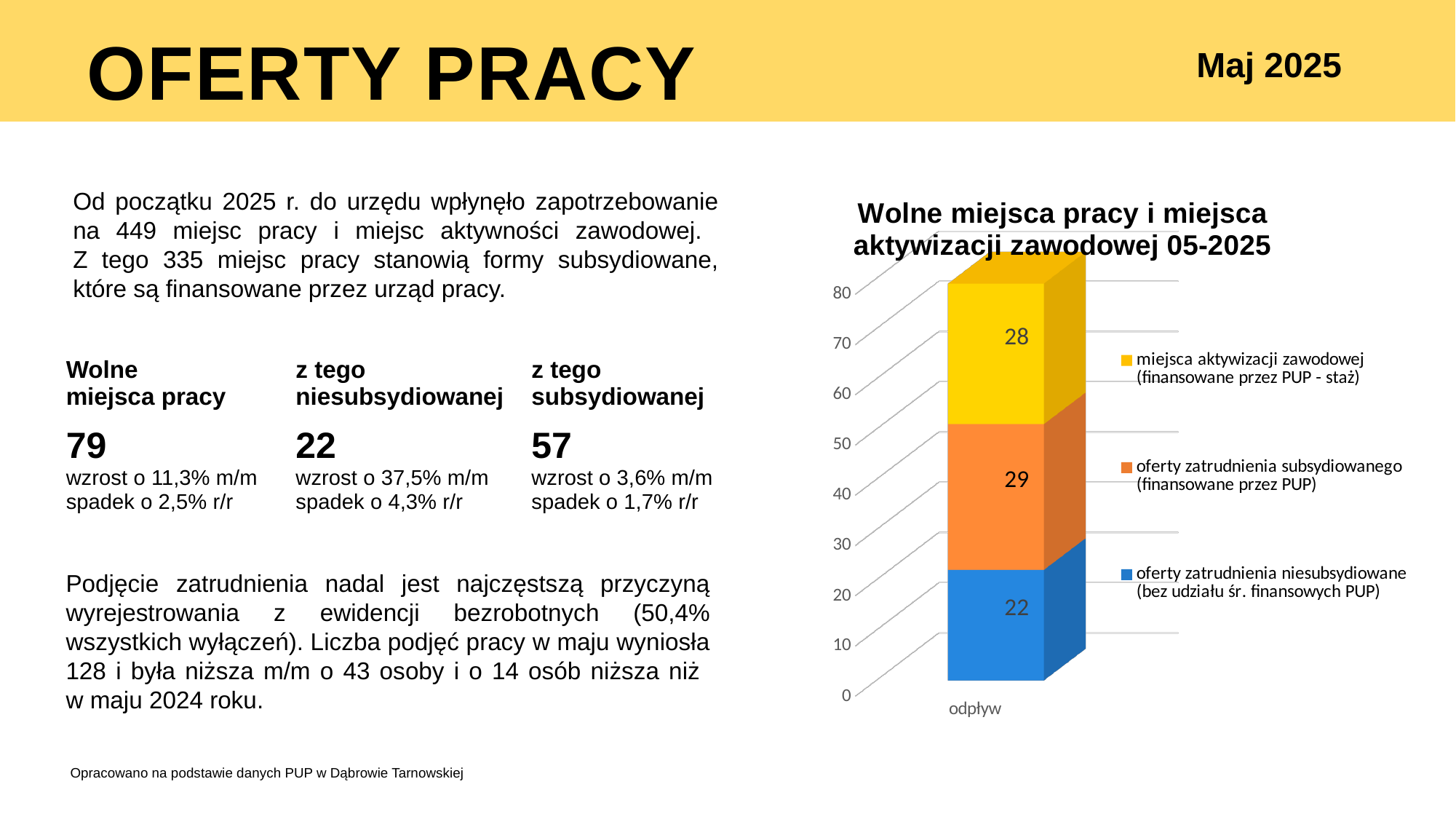

OFERTY PRACY
Maj 2025

[unsupported chart]

Od początku 2025 r. do urzędu wpłynęło zapotrzebowanie na 449 miejsc pracy i miejsc aktywności zawodowej.
Z tego 335 miejsc pracy stanowią formy subsydiowane, które są finansowane przez urząd pracy.
| Wolne miejsca pracy | z tego niesubsydiowanej | z tego subsydiowanej |
| --- | --- | --- |
| 79 wzrost o 11,3% m/m spadek o 2,5% r/r | 22 wzrost o 37,5% m/m spadek o 4,3% r/r | 57 wzrost o 3,6% m/m spadek o 1,7% r/r |
|  |  |  |
|  |  |  |
|  |  |  |
Podjęcie zatrudnienia nadal jest najczęstszą przyczyną wyrejestrowania z ewidencji bezrobotnych (50,4% wszystkich wyłączeń). Liczba podjęć pracy w maju wyniosła 128 i była niższa m/m o 43 osoby i o 14 osób niższa niż
w maju 2024 roku.
Opracowano na podstawie danych PUP w Dąbrowie Tarnowskiej